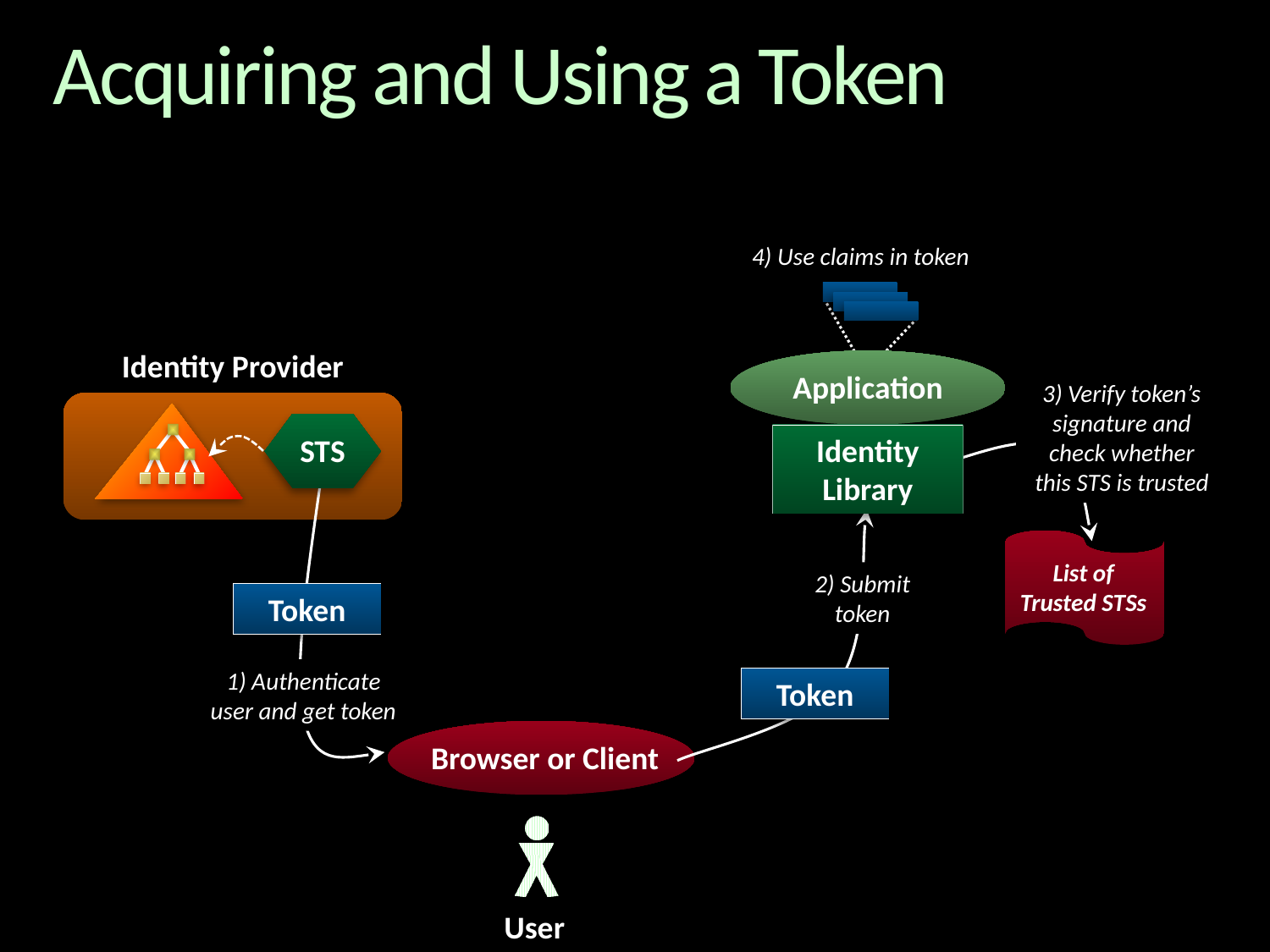

# Acquiring and Using a Token
 4) Use claims in token

Identity Provider

Application
3) Verify token’s signature and check whether this STS is trusted

STS
Identity Library

Token
1) Authenticate user and get token

2) Submit token
Token

List of Trusted STSs

Browser or Client

User